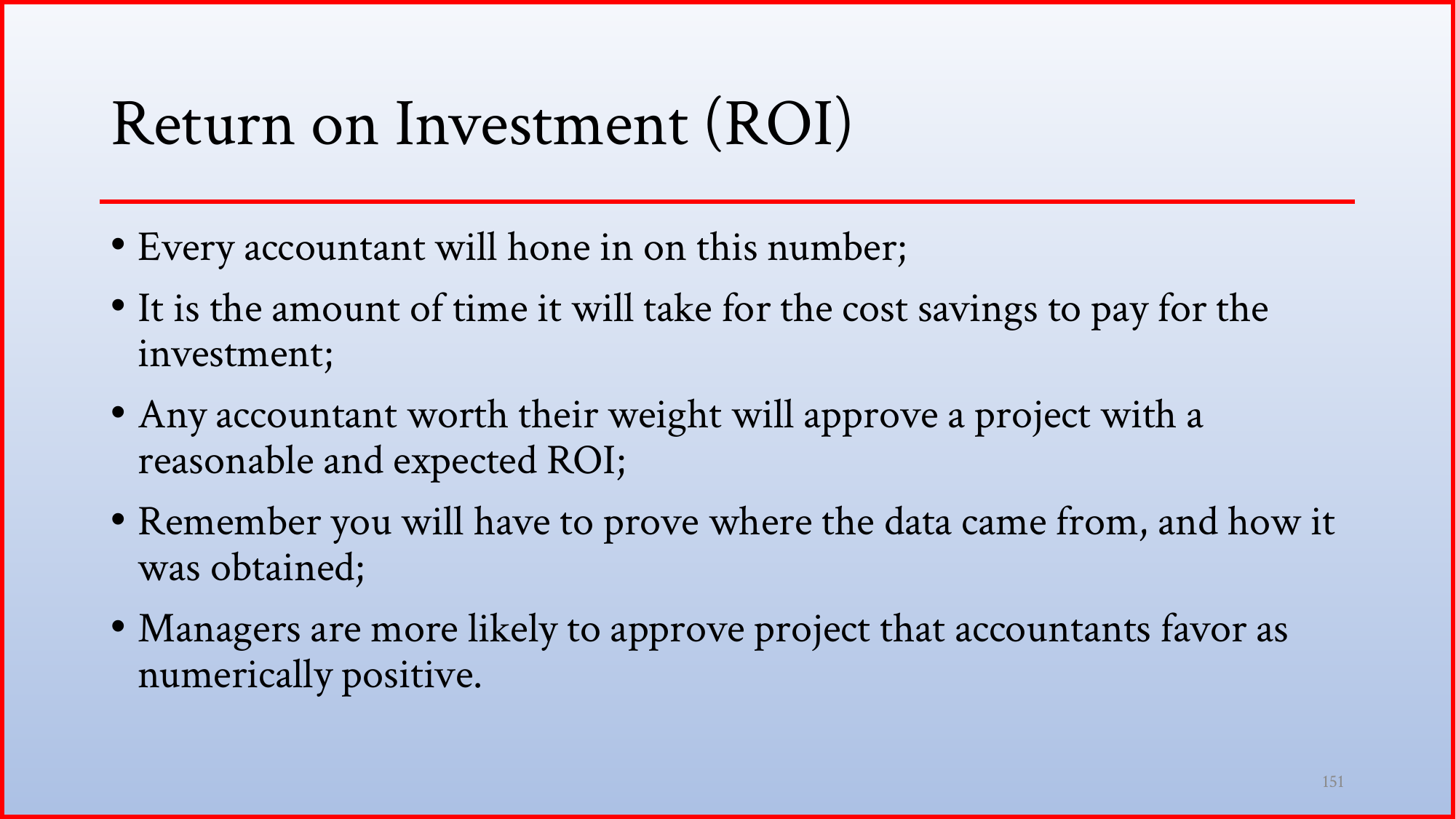

# Return on Investment (ROI)
Every accountant will hone in on this number;
It is the amount of time it will take for the cost savings to pay for the investment;
Any accountant worth their weight will approve a project with a reasonable and expected ROI;
Remember you will have to prove where the data came from, and how it was obtained;
Managers are more likely to approve project that accountants favor as numerically positive.
151